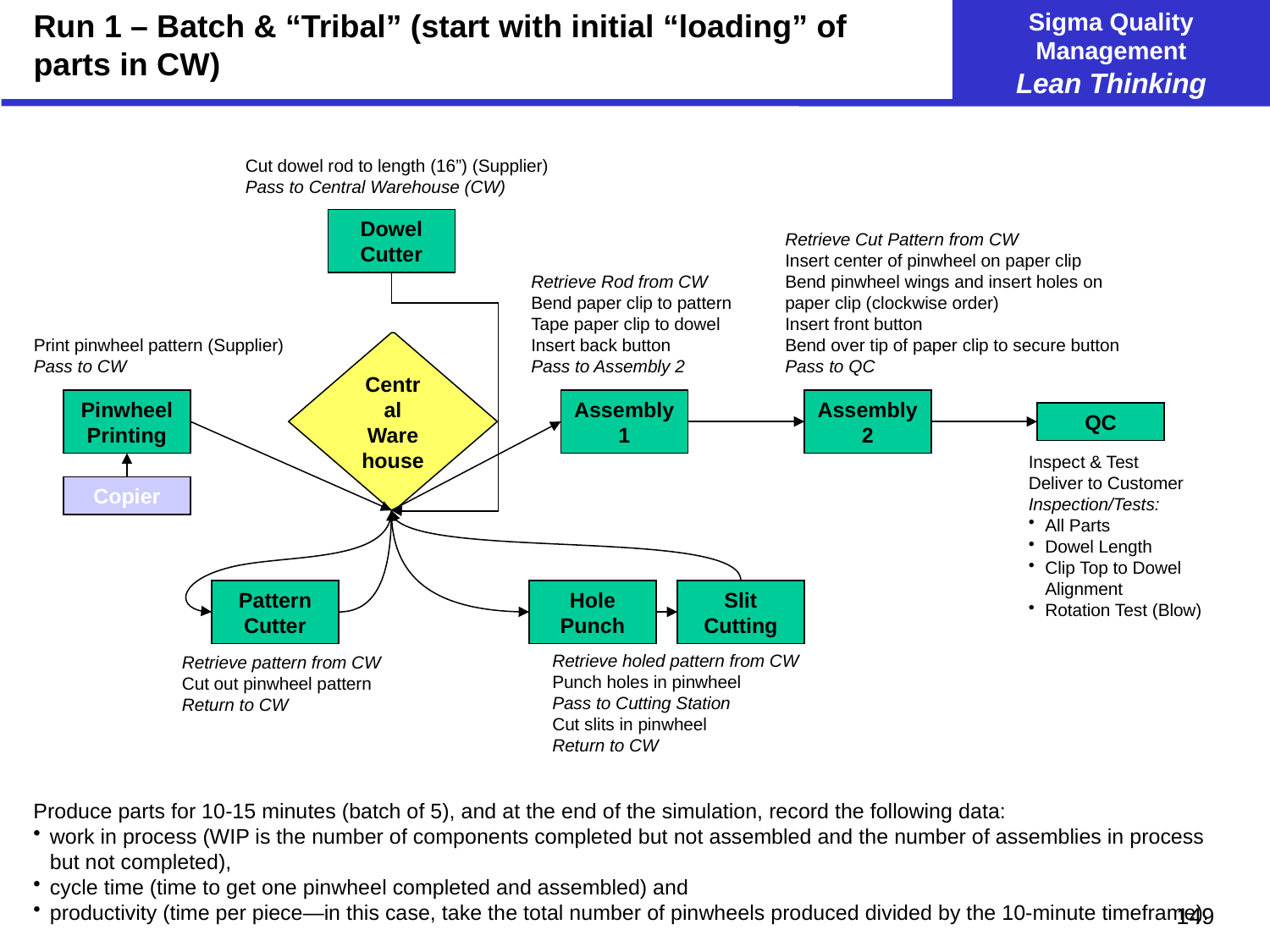

Run 1 – Batch & “Tribal” (start with initial “loading” of parts in CW)
Cut dowel rod to length (16”) (Supplier)
Pass to Central Warehouse (CW)
Dowel
Cutter
Retrieve Cut Pattern from CW
Insert center of pinwheel on paper clip
Bend pinwheel wings and insert holes on paper clip (clockwise order)
Insert front button
Bend over tip of paper clip to secure button
Pass to QC
Retrieve Rod from CW
Bend paper clip to pattern
Tape paper clip to dowel
Insert back button
Pass to Assembly 2
Print pinwheel pattern (Supplier)
Pass to CW
Central Warehouse
Pinwheel Printing
Assembly 1
Assembly2
QC
Inspect & Test
Deliver to Customer
Inspection/Tests:
All Parts
Dowel Length
Clip Top to Dowel Alignment
Rotation Test (Blow)

Copier
Pattern Cutter
Hole Punch
Slit Cutting
Retrieve holed pattern from CW
Punch holes in pinwheel
Pass to Cutting Station
Cut slits in pinwheel
Return to CW
Retrieve pattern from CW
Cut out pinwheel pattern
Return to CW
Produce parts for 10-15 minutes (batch of 5), and at the end of the simulation, record the following data:
work in process (WIP is the number of components completed but not assembled and the number of assemblies in process but not completed),
cycle time (time to get one pinwheel completed and assembled) and
productivity (time per piece—in this case, take the total number of pinwheels produced divided by the 10-minute timeframe).